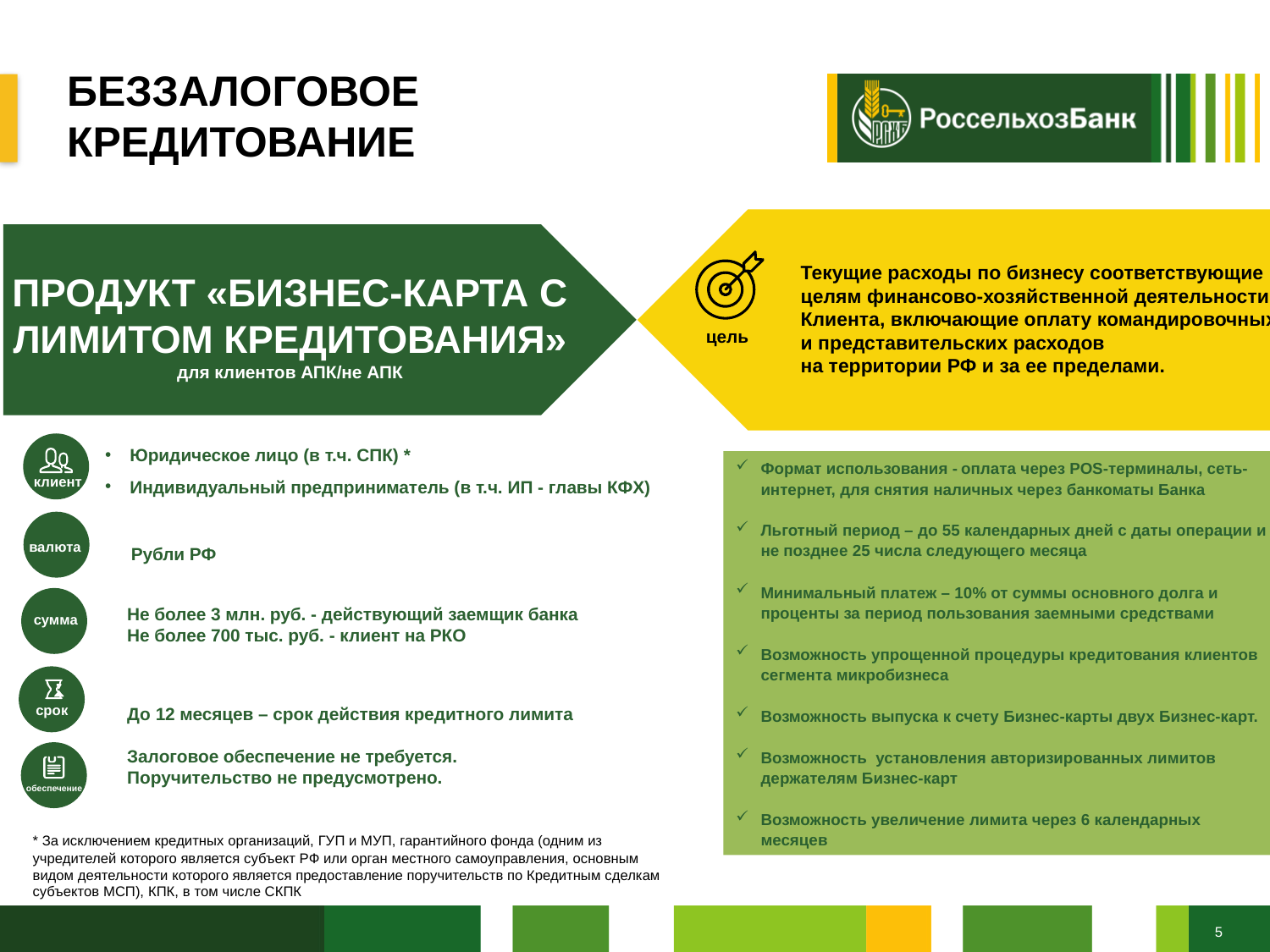

# БЕЗЗАЛОГОВОЕ КРЕДИТОВАНИЕ

Текущие расходы по бизнесу соответствующие целям финансово-хозяйственной деятельности Клиента, включающие оплату командировочных и представительских расходов
на территории РФ и за ее пределами.

ПРОДУКТ «БИЗНЕС-КАРТА С ЛИМИТОМ КРЕДИТОВАНИЯ»
для клиентов АПК/не АПК

цель
  Юридическое лицо (в т.ч. СПК) *
  Индивидуальный предприниматель (в т.ч. ИП - главы КФХ)

клиент
Формат использования - оплата через POS-терминалы, сеть-интернет, для снятия наличных через банкоматы Банка
Льготный период – до 55 календарных дней с даты операции и не позднее 25 числа следующего месяца
Минимальный платеж – 10% от суммы основного долга и проценты за период пользования заемными средствами
Возможность упрощенной процедуры кредитования клиентов сегмента микробизнеса
Возможность выпуска к счету Бизнес-карты двух Бизнес-карт.
Возможность  установления авторизированных лимитов держателям Бизнес-карт
Возможность увеличение лимита через 6 календарных месяцев

 Рубли РФ

валюта

сумма

Не более 3 млн. руб. - действующий заемщик банка
Не более 700 тыс. руб. - клиент на РКО

срок

До 12 месяцев – срок действия кредитного лимита
Залоговое обеспечение не требуется.
Поручительство не предусмотрено.

обеспечение

* За исключением кредитных организаций, ГУП и МУП, гарантийного фонда (одним из учредителей которого является субъект РФ или орган местного самоуправления, основным видом деятельности которого является предоставление поручительств по Кредитным сделкам субъектов МСП), КПК, в том числе СКПК
5